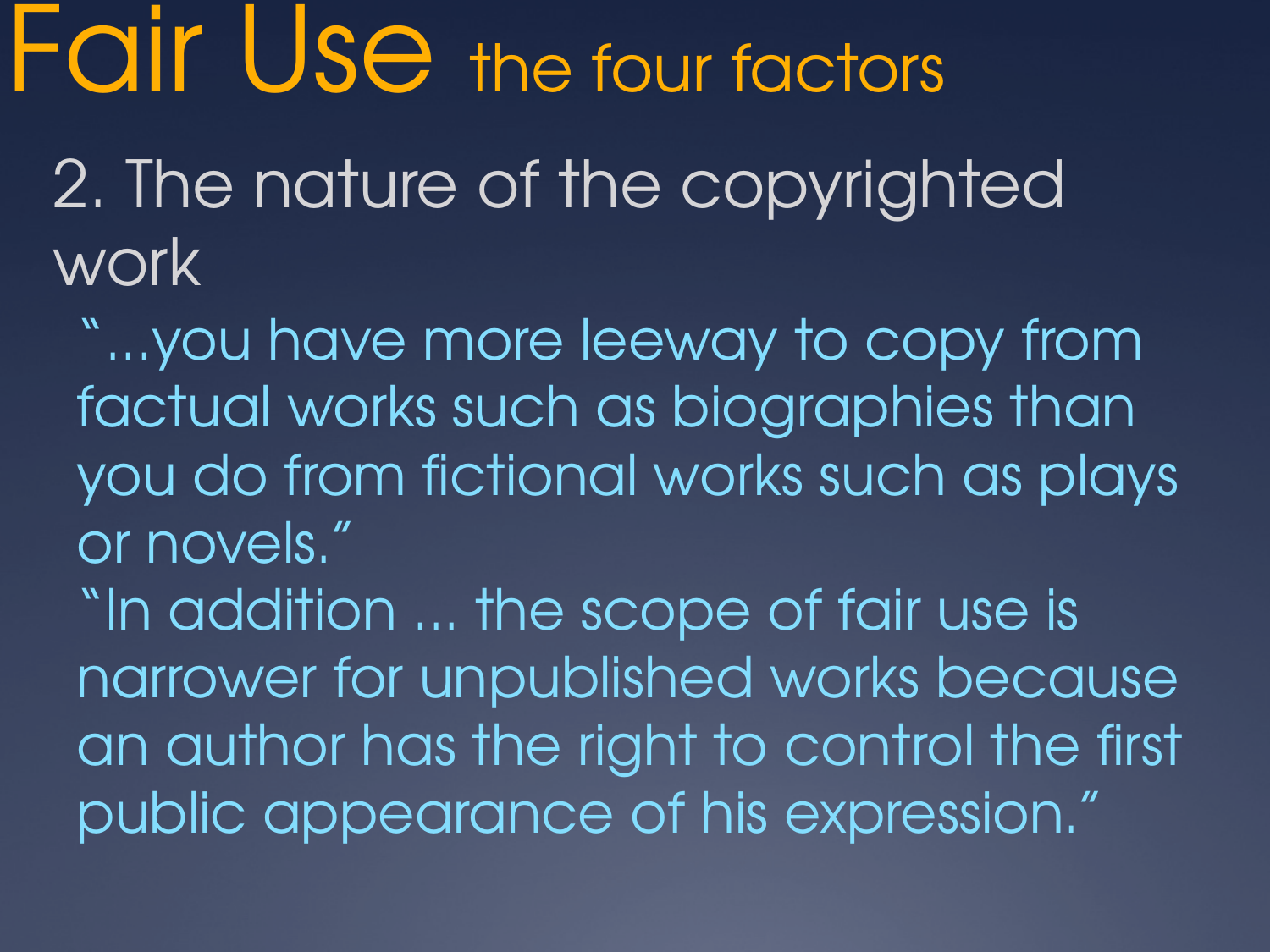

# Fair Use the four factors
2. The nature of the copyrighted work
“...you have more leeway to copy from factual works such as biographies than you do from fictional works such as plays or novels.”
“In addition ... the scope of fair use is narrower for unpublished works because an author has the right to control the first public appearance of his expression.”